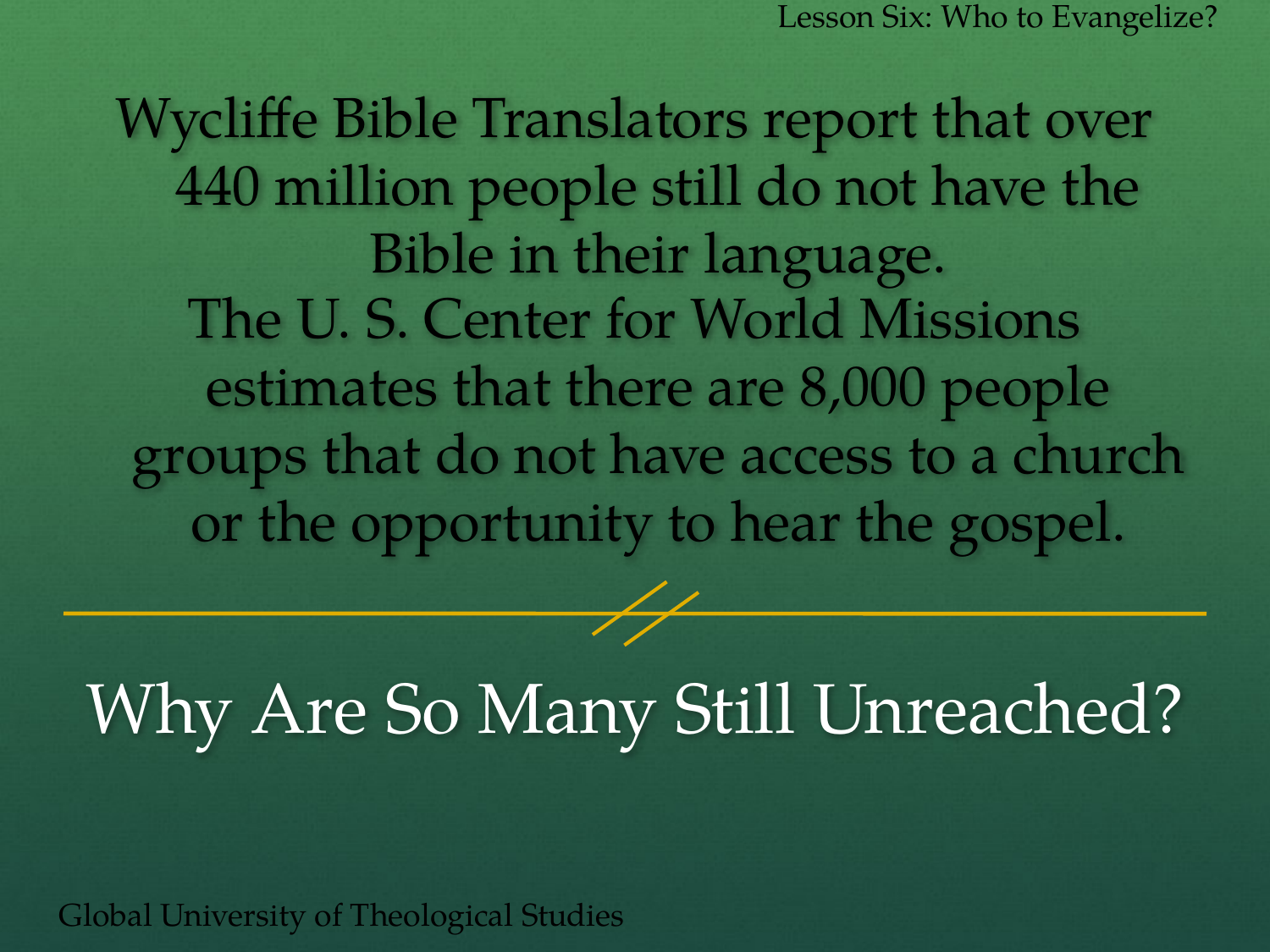

Lesson Six: Who to Evangelize?

Wycliffe Bible Translators report that over 440 million people still do not have the Bible in their language.
The U. S. Center for World Missions estimates that there are 8,000 people groups that do not have access to a church or the opportunity to hear the gospel.
Why Are So Many Still Unreached?
Global University of Theological Studies